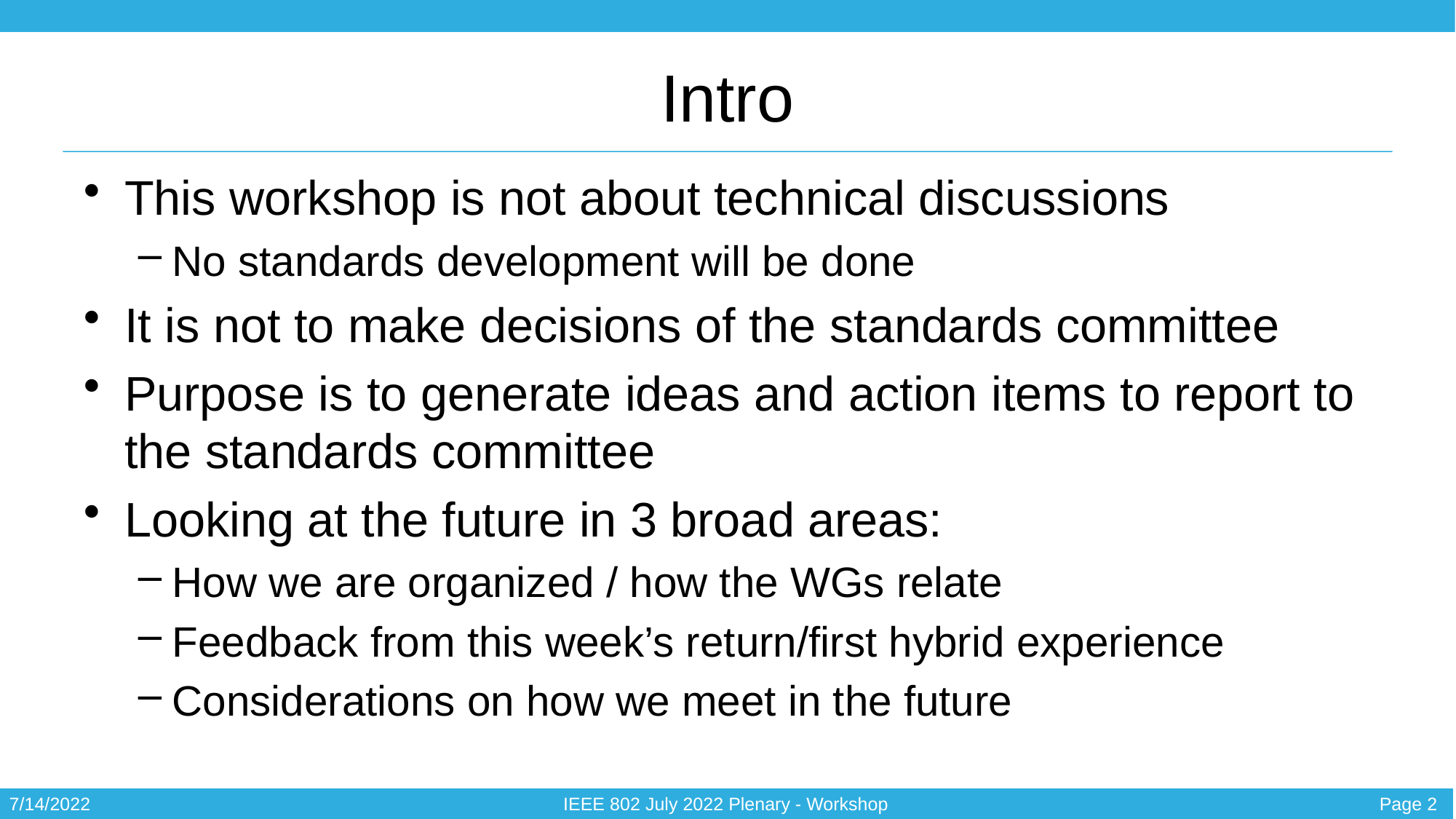

# Intro
This workshop is not about technical discussions
No standards development will be done
It is not to make decisions of the standards committee
Purpose is to generate ideas and action items to report to the standards committee
Looking at the future in 3 broad areas:
How we are organized / how the WGs relate
Feedback from this week’s return/first hybrid experience
Considerations on how we meet in the future